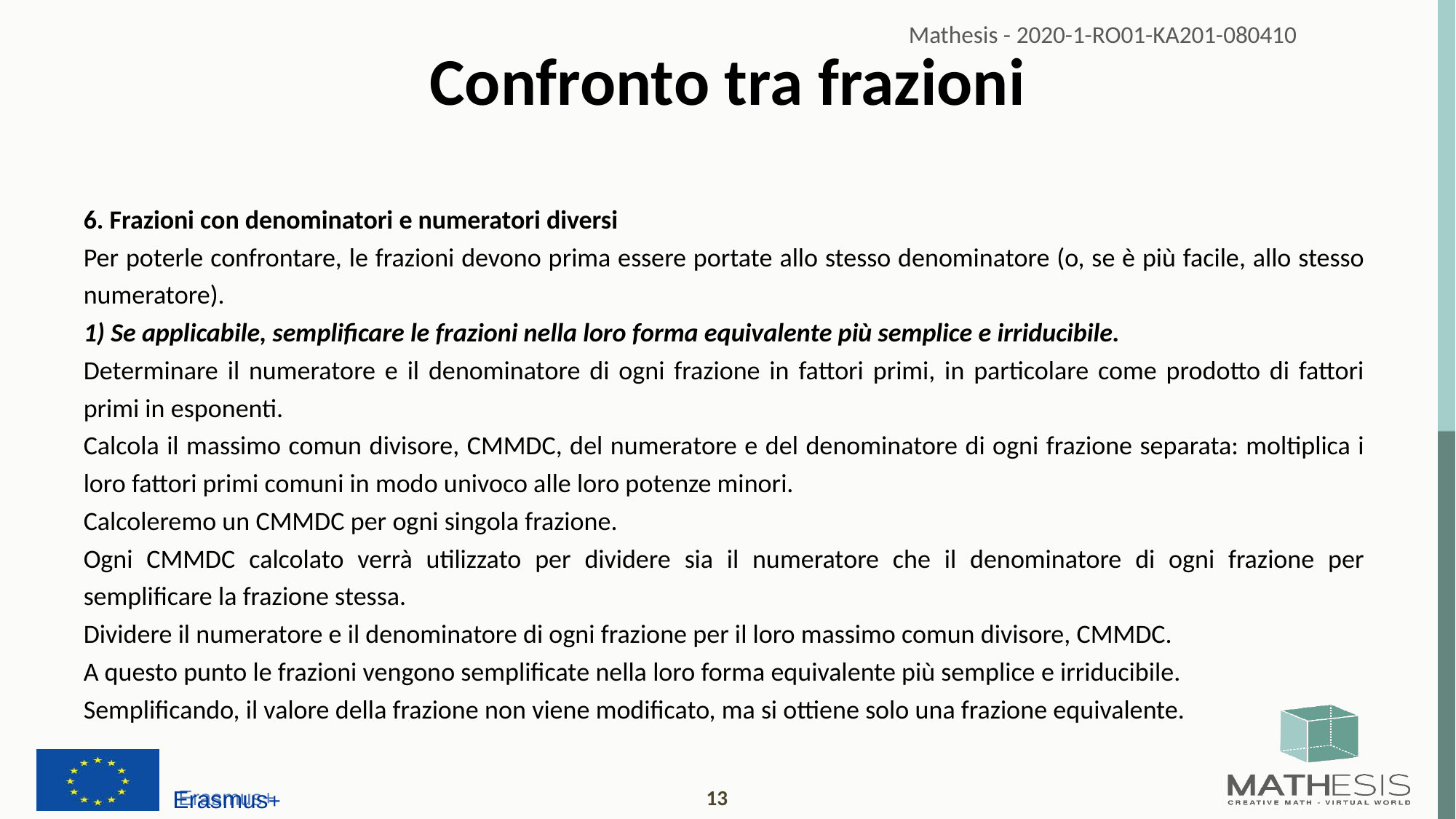

# Confronto tra frazioni
6. Frazioni con denominatori e numeratori diversi
Per poterle confrontare, le frazioni devono prima essere portate allo stesso denominatore (o, se è più facile, allo stesso numeratore).
1) Se applicabile, semplificare le frazioni nella loro forma equivalente più semplice e irriducibile.
Determinare il numeratore e il denominatore di ogni frazione in fattori primi, in particolare come prodotto di fattori primi in esponenti.
Calcola il massimo comun divisore, CMMDC, del numeratore e del denominatore di ogni frazione separata: moltiplica i loro fattori primi comuni in modo univoco alle loro potenze minori.
Calcoleremo un CMMDC per ogni singola frazione.
Ogni CMMDC calcolato verrà utilizzato per dividere sia il numeratore che il denominatore di ogni frazione per semplificare la frazione stessa.
Dividere il numeratore e il denominatore di ogni frazione per il loro massimo comun divisore, CMMDC.
A questo punto le frazioni vengono semplificate nella loro forma equivalente più semplice e irriducibile.
Semplificando, il valore della frazione non viene modificato, ma si ottiene solo una frazione equivalente.